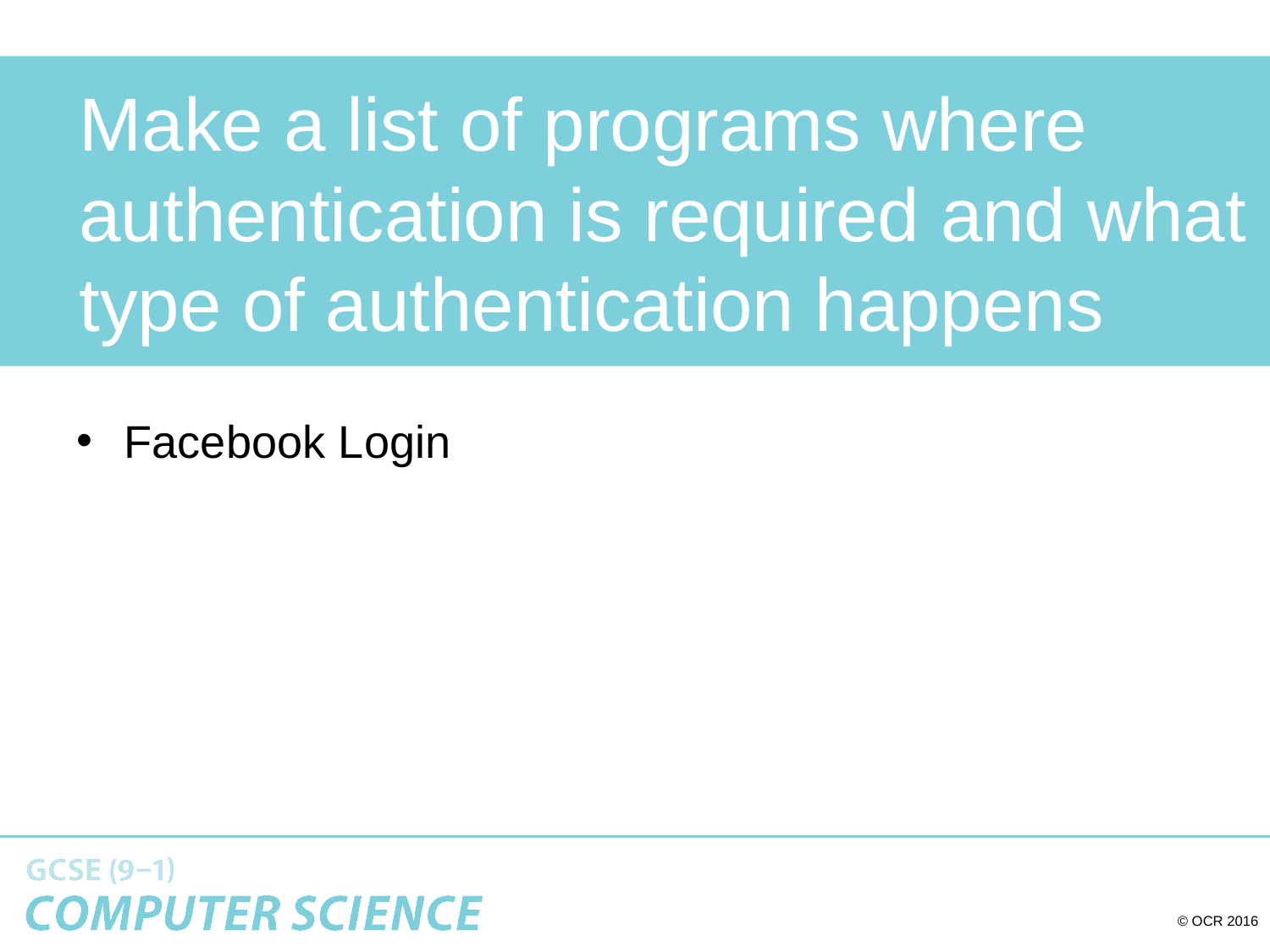

# Make a list of programs where authentication is required and what type of authentication happens
Facebook Login